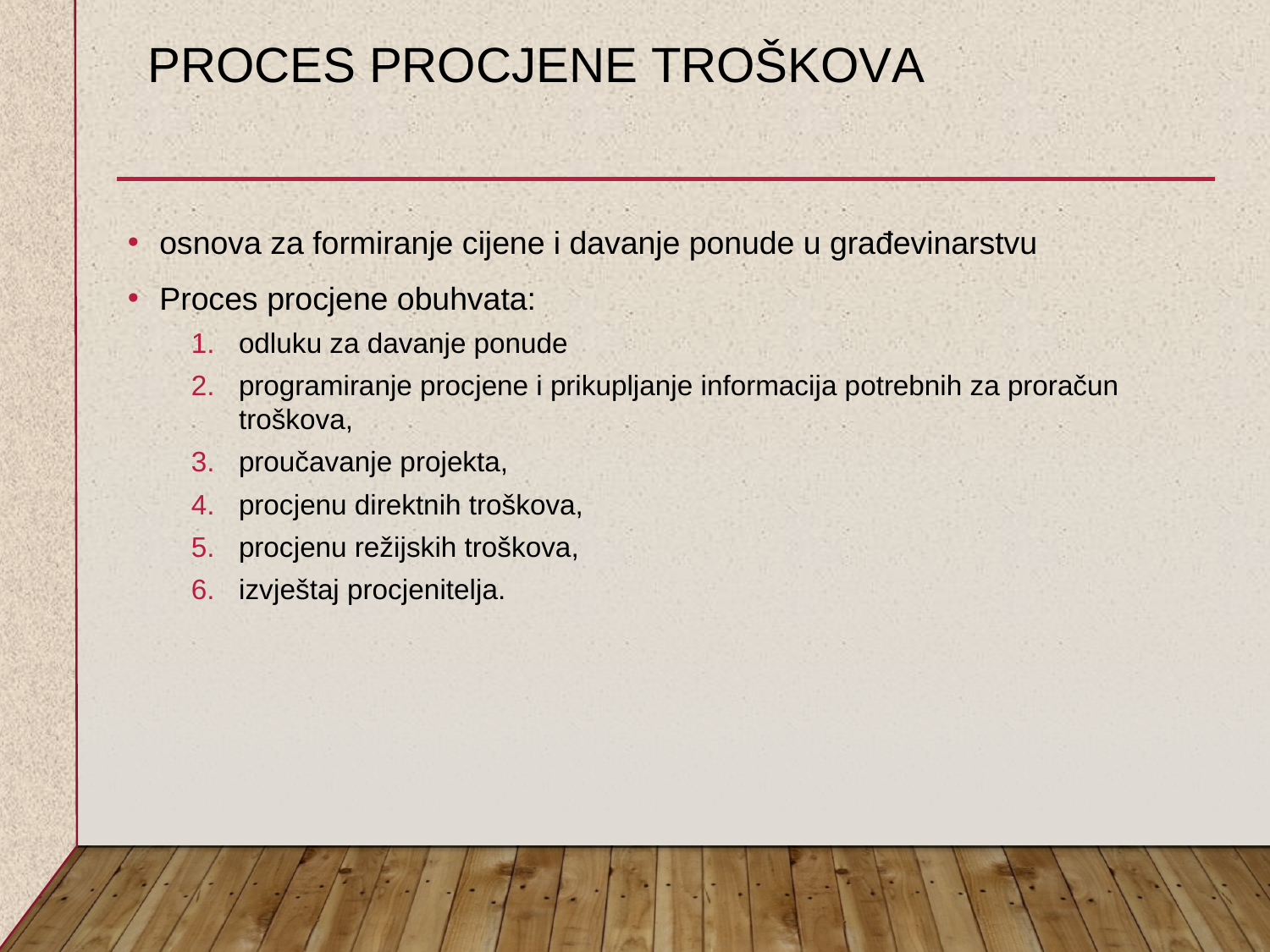

# PROCES procjenE troškovA
osnova za formiranje cijene i davanje ponude u građevinarstvu
Proces procjene obuhvata:
odluku za davanje ponude
programiranje procjene i prikupljanje informacija potrebnih za proračun troškova,
proučavanje projekta,
procjenu direktnih troškova,
procjenu režijskih troškova,
izvještaj procjenitelja.